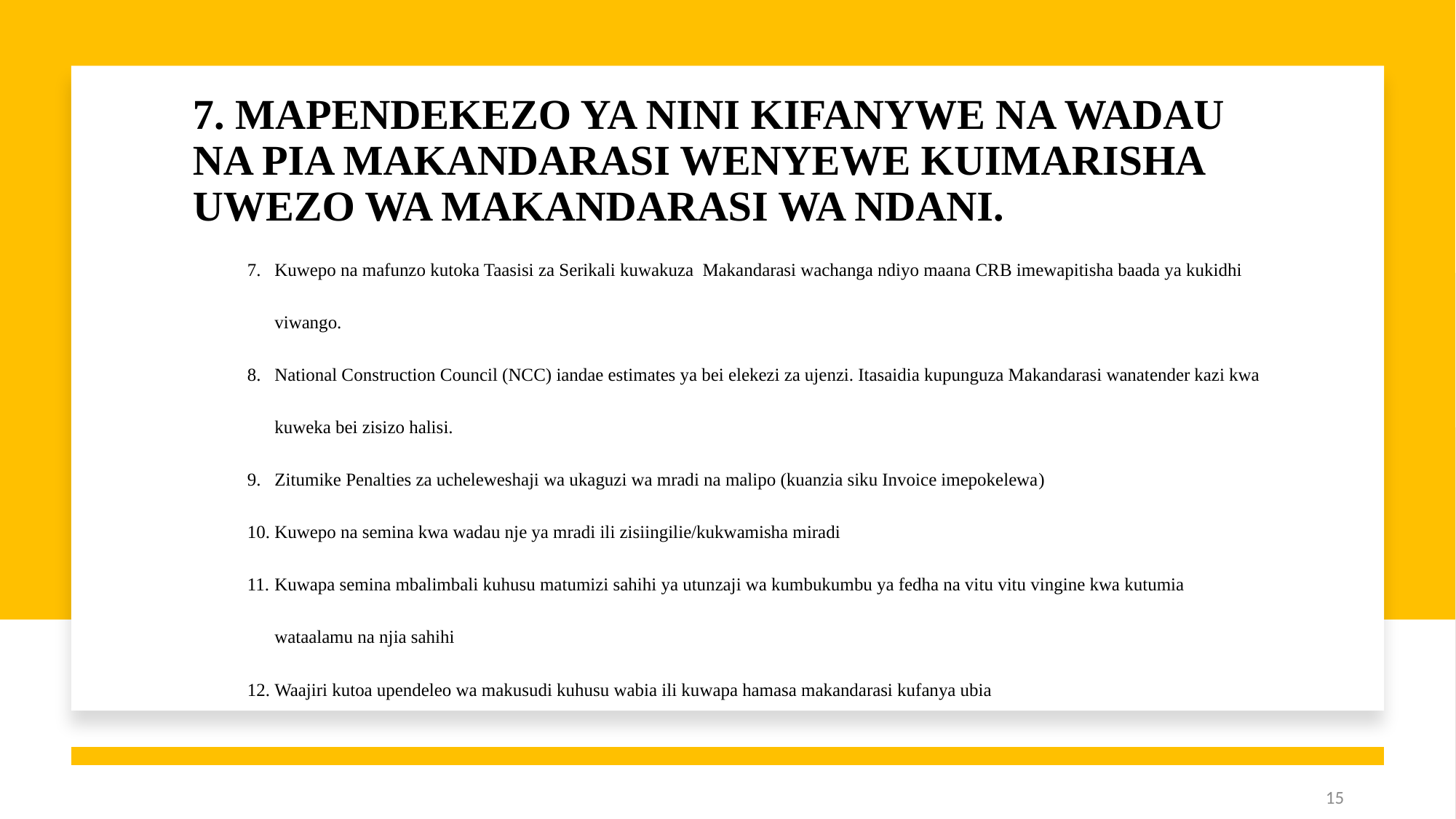

# 7. MAPENDEKEZO YA NINI KIFANYWE NA WADAU NA PIA MAKANDARASI WENYEWE KUIMARISHA UWEZO WA MAKANDARASI WA NDANI.
Kuwepo na mafunzo kutoka Taasisi za Serikali kuwakuza  Makandarasi wachanga ndiyo maana CRB imewapitisha baada ya kukidhi viwango.
National Construction Council (NCC) iandae estimates ya bei elekezi za ujenzi. Itasaidia kupunguza Makandarasi wanatender kazi kwa kuweka bei zisizo halisi.
Zitumike Penalties za ucheleweshaji wa ukaguzi wa mradi na malipo (kuanzia siku Invoice imepokelewa)
Kuwepo na semina kwa wadau nje ya mradi ili zisiingilie/kukwamisha miradi
Kuwapa semina mbalimbali kuhusu matumizi sahihi ya utunzaji wa kumbukumbu ya fedha na vitu vitu vingine kwa kutumia wataalamu na njia sahihi
Waajiri kutoa upendeleo wa makusudi kuhusu wabia ili kuwapa hamasa makandarasi kufanya ubia

15